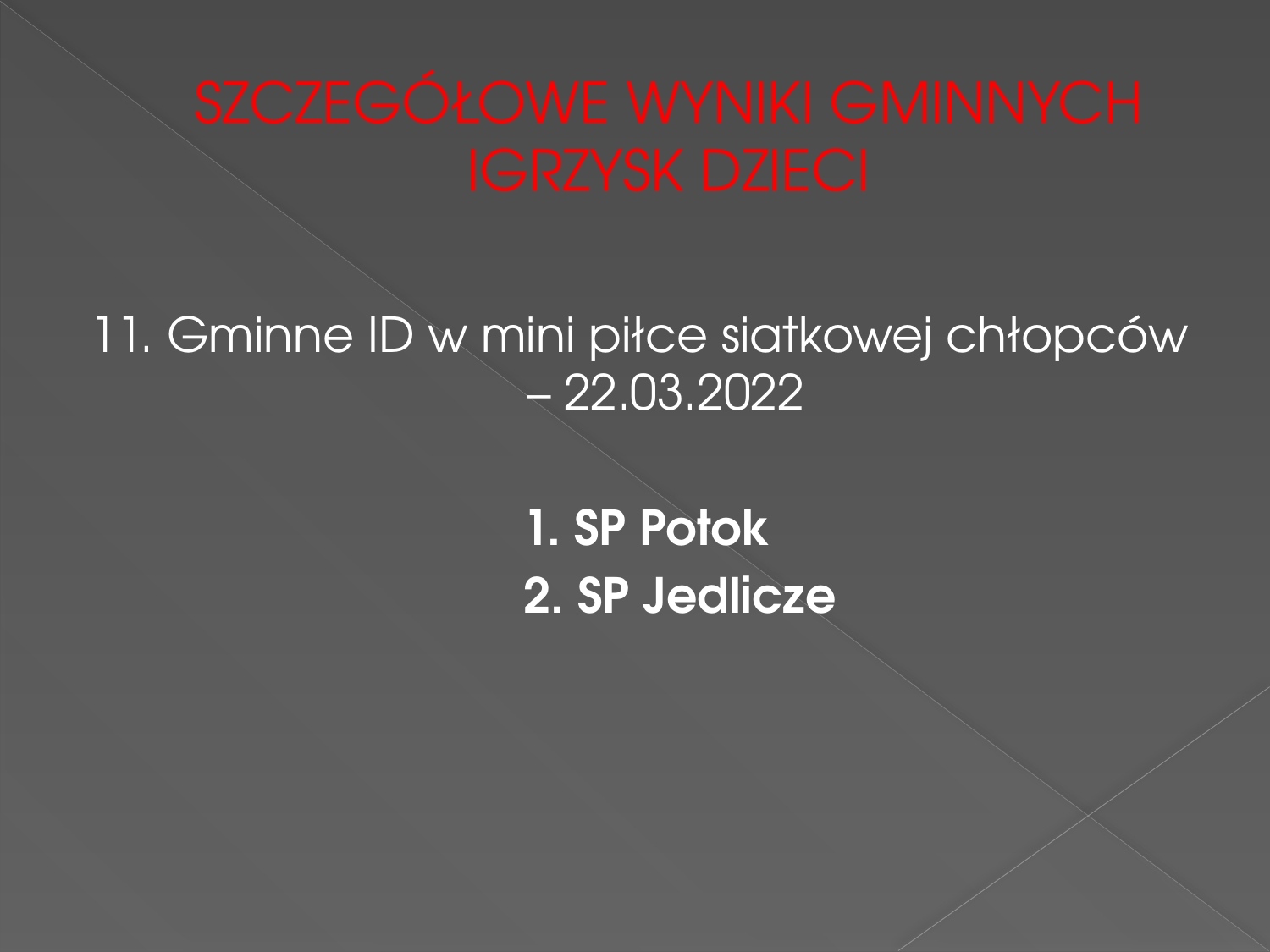

# SZCZEGÓŁOWE WYNIKI GMINNYCH IGRZYSK DZIECI
11. Gminne ID w mini piłce siatkowej chłopców – 22.03.2022

 1. SP Potok
      2. SP Jedlicze